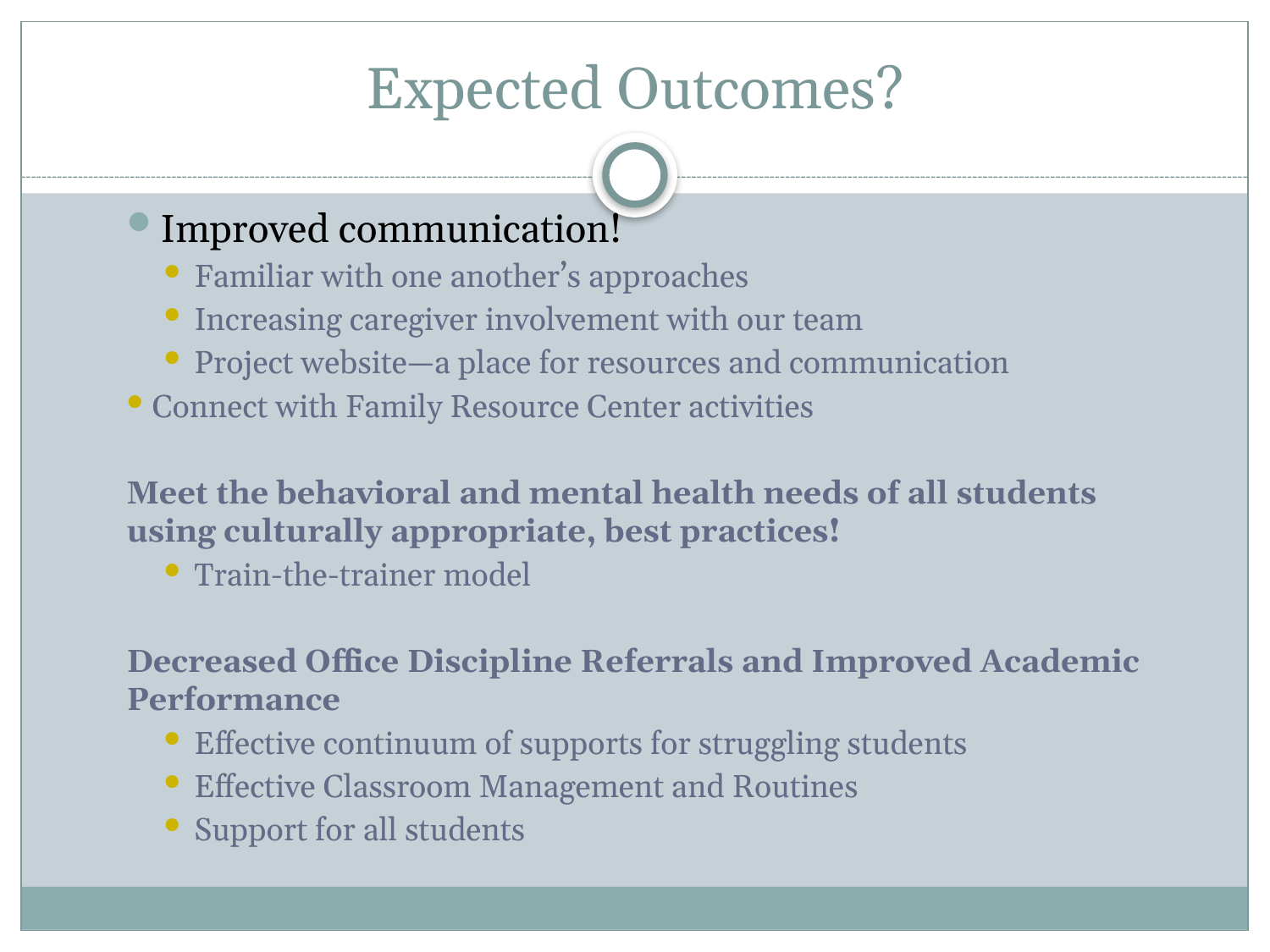

# Expected Outcomes?
Improved communication!
Familiar with one another’s approaches
Increasing caregiver involvement with our team
Project website—a place for resources and communication
 Connect with Family Resource Center activities

Meet the behavioral and mental health needs of all students using culturally appropriate, best practices!
Train-the-trainer model

Decreased Office Discipline Referrals and Improved Academic Performance
Effective continuum of supports for struggling students
Effective Classroom Management and Routines
Support for all students